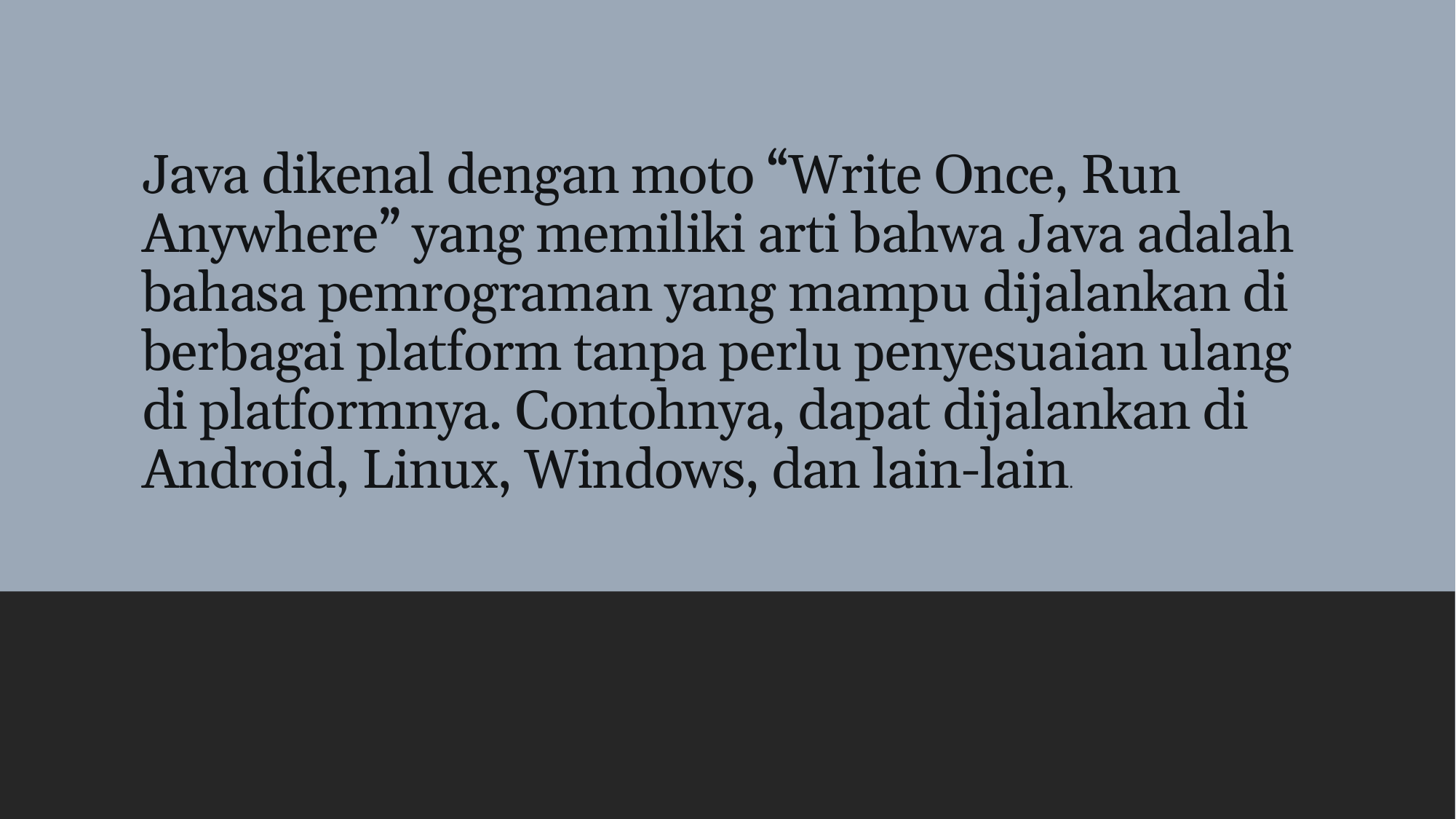

# Java dikenal dengan moto “Write Once, Run Anywhere” yang memiliki arti bahwa Java adalah bahasa pemrograman yang mampu dijalankan di berbagai platform tanpa perlu penyesuaian ulang di platformnya. Contohnya, dapat dijalankan di Android, Linux, Windows, dan lain-lain.